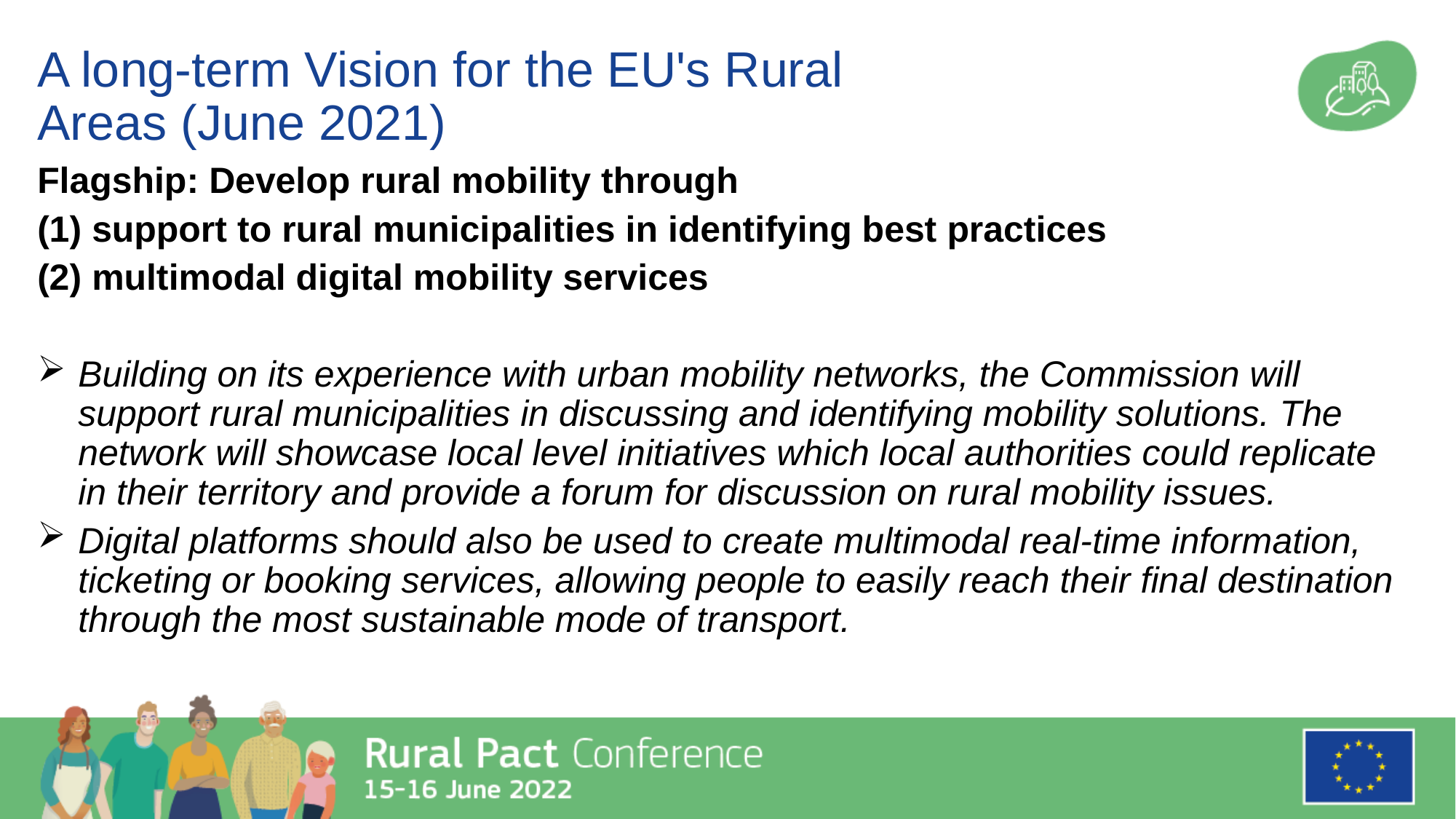

A long-term Vision for the EU's Rural Areas (June 2021)
Flagship: Develop rural mobility through
support to rural municipalities in identifying best practices
multimodal digital mobility services

Building on its experience with urban mobility networks, the Commission will support rural municipalities in discussing and identifying mobility solutions. The network will showcase local level initiatives which local authorities could replicate in their territory and provide a forum for discussion on rural mobility issues.
Digital platforms should also be used to create multimodal real-time information, ticketing or booking services, allowing people to easily reach their final destination through the most sustainable mode of transport.